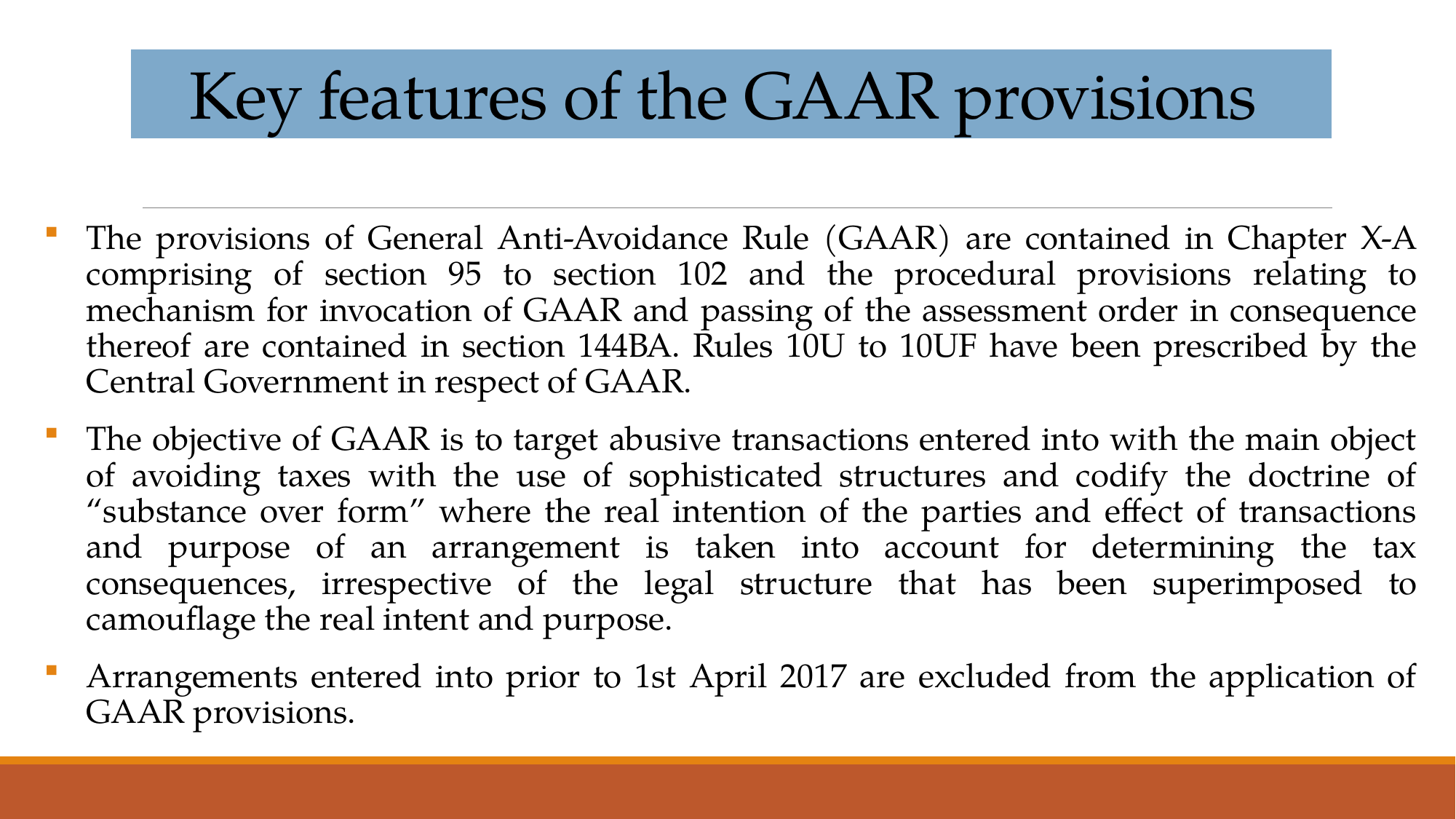

# Key features of the GAAR provisions
The provisions of General Anti-Avoidance Rule (GAAR) are contained in Chapter X-A comprising of section 95 to section 102 and the procedural provisions relating to mechanism for invocation of GAAR and passing of the assessment order in consequence thereof are contained in section 144BA. Rules 10U to 10UF have been prescribed by the Central Government in respect of GAAR.
The objective of GAAR is to target abusive transactions entered into with the main object of avoiding taxes with the use of sophisticated structures and codify the doctrine of “substance over form” where the real intention of the parties and effect of transactions and purpose of an arrangement is taken into account for determining the tax consequences, irrespective of the legal structure that has been superimposed to camouflage the real intent and purpose.
Arrangements entered into prior to 1st April 2017 are excluded from the application of GAAR provisions.